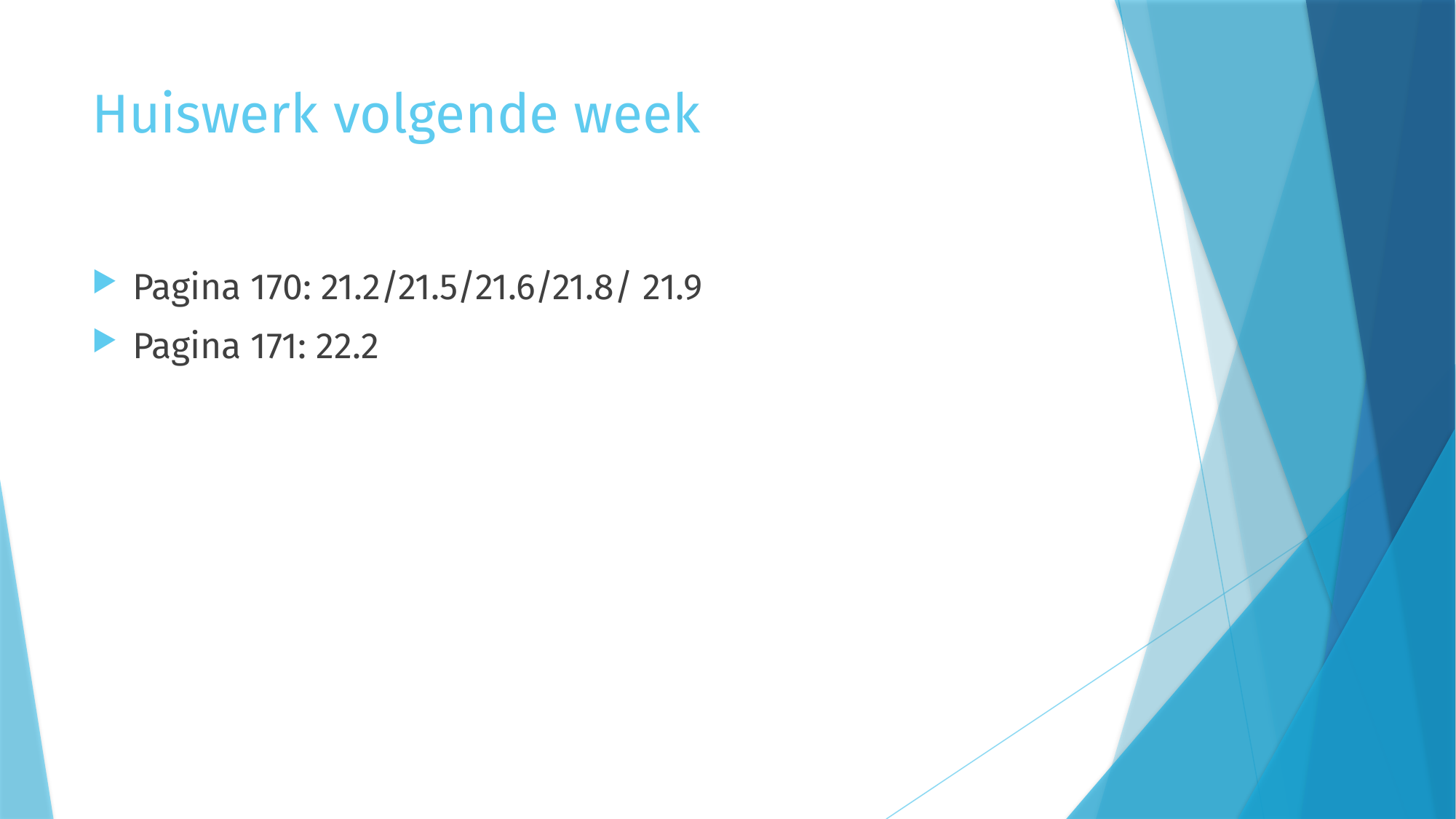

# Huiswerk volgende week
Pagina 170: 21.2/21.5/21.6/21.8/ 21.9
Pagina 171: 22.2